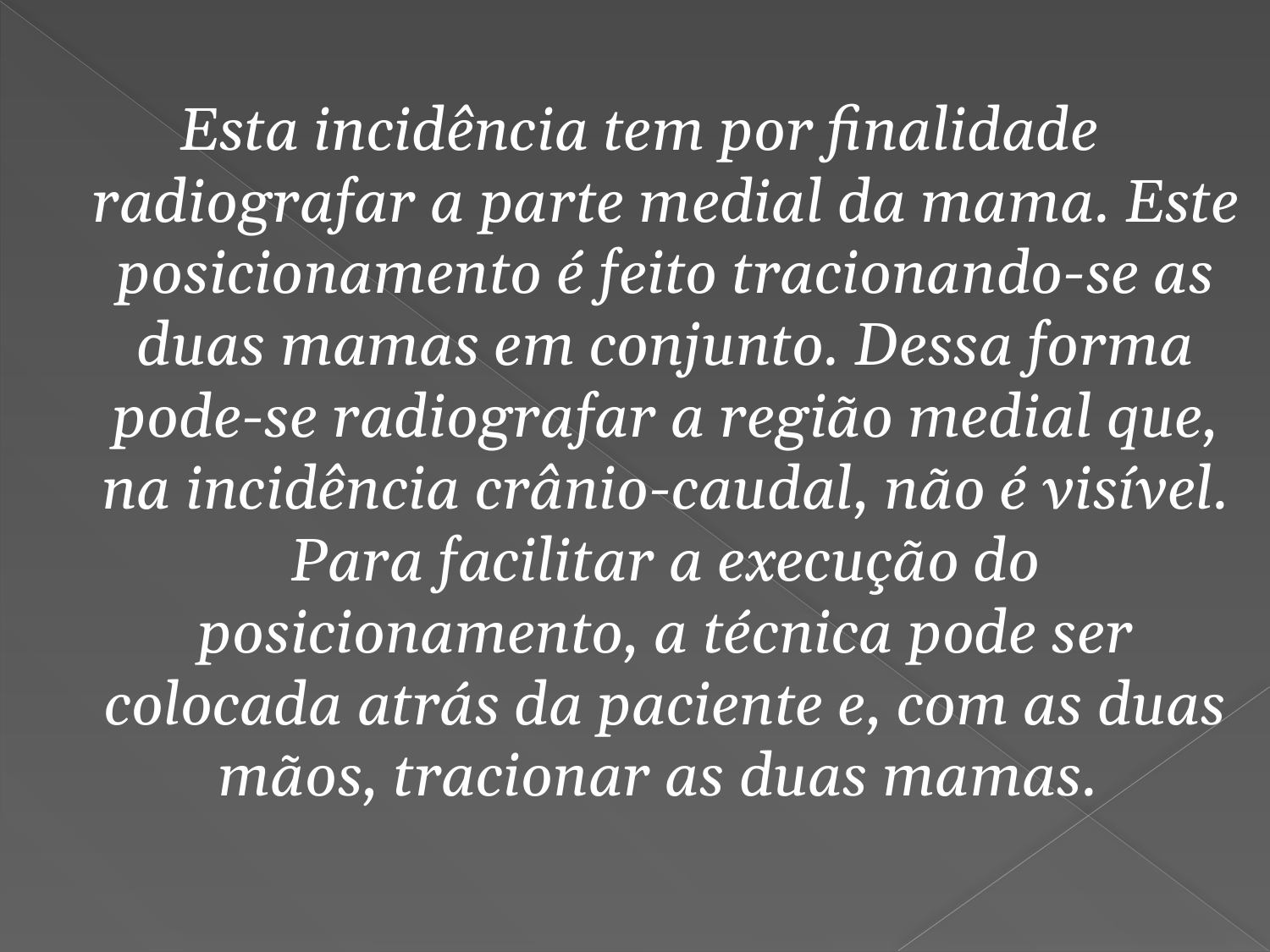

Esta incidência tem por finalidade radiografar a parte medial da mama. Este posicionamento é feito tracionando-se as duas mamas em conjunto. Dessa forma pode-se radiografar a região medial que, na incidência crânio-caudal, não é visível. Para facilitar a execução do posicionamento, a técnica pode ser colocada atrás da paciente e, com as duas mãos, tracionar as duas mamas.
#